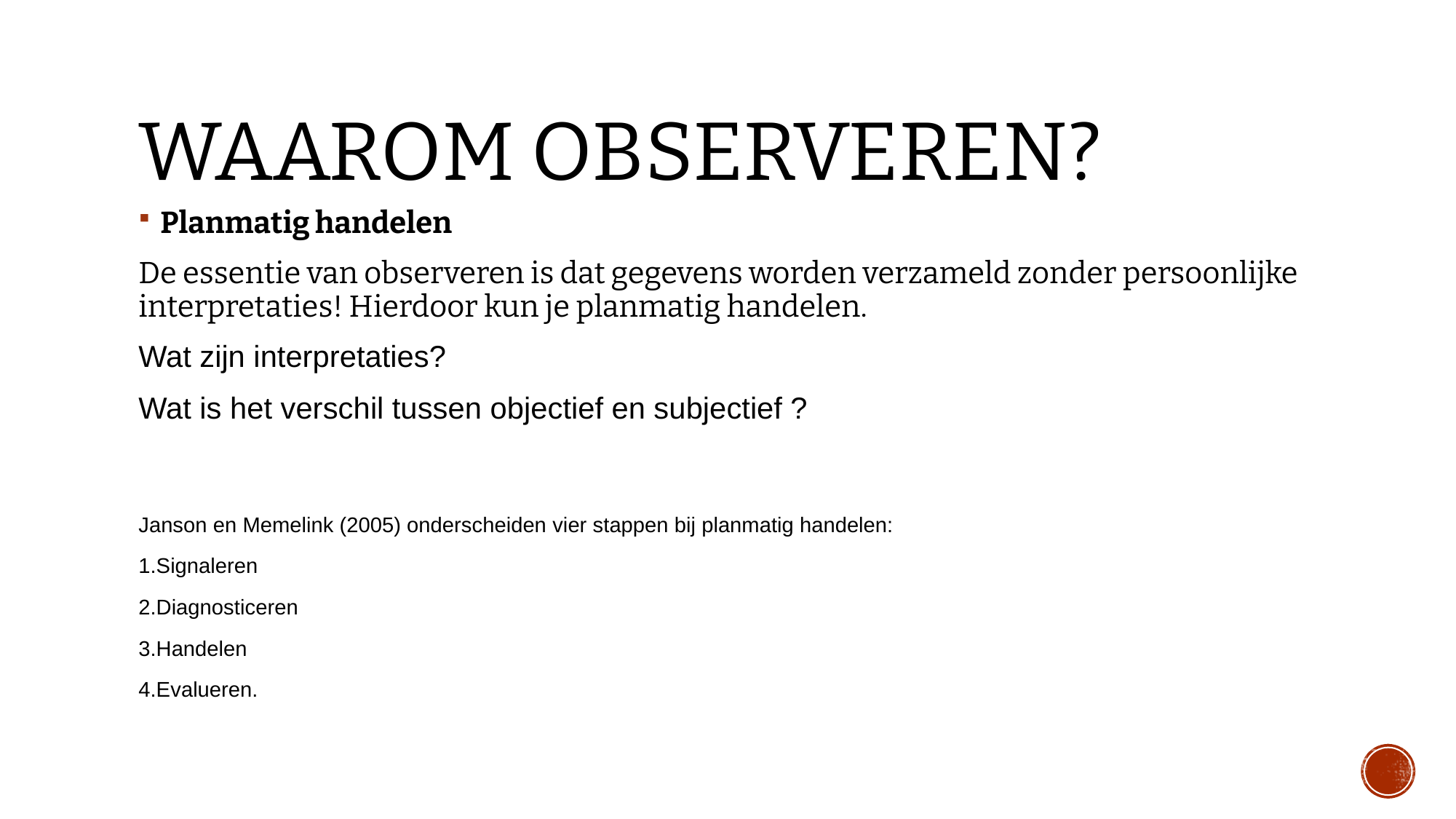

# Waarom observeren?
Planmatig handelen
De essentie van observeren is dat gegevens worden verzameld zonder persoonlijke interpretaties! Hierdoor kun je planmatig handelen.
Wat zijn interpretaties?
Wat is het verschil tussen objectief en subjectief ?

Janson en Memelink (2005) onderscheiden vier stappen bij planmatig handelen:
1.Signaleren
2.Diagnosticeren
3.Handelen
4.Evalueren.